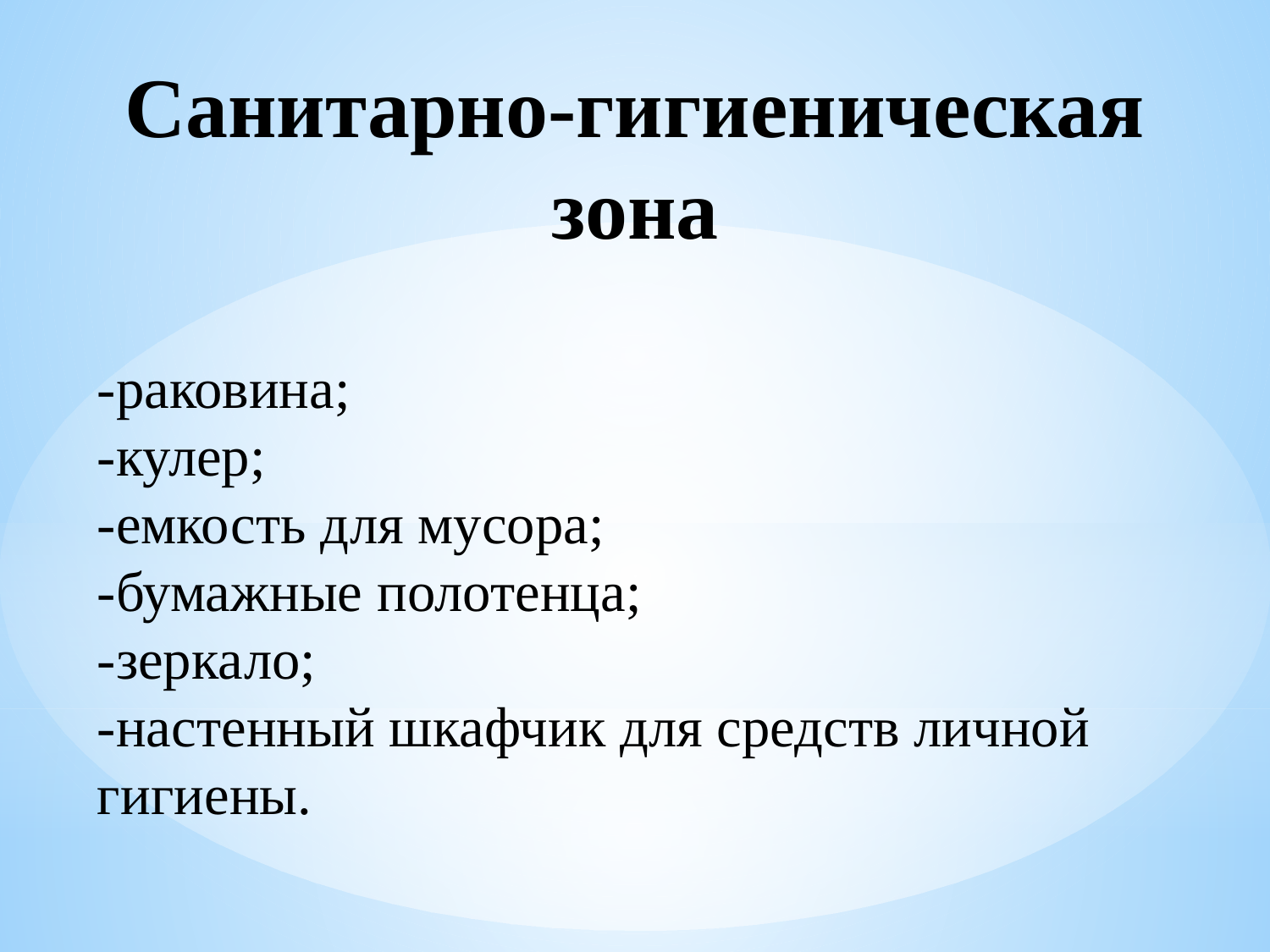

# Санитарно-гигиеническая зона
-раковина;
-кулер;
-емкость для мусора;
-бумажные полотенца;
-зеркало;
-настенный шкафчик для средств личной гигиены.